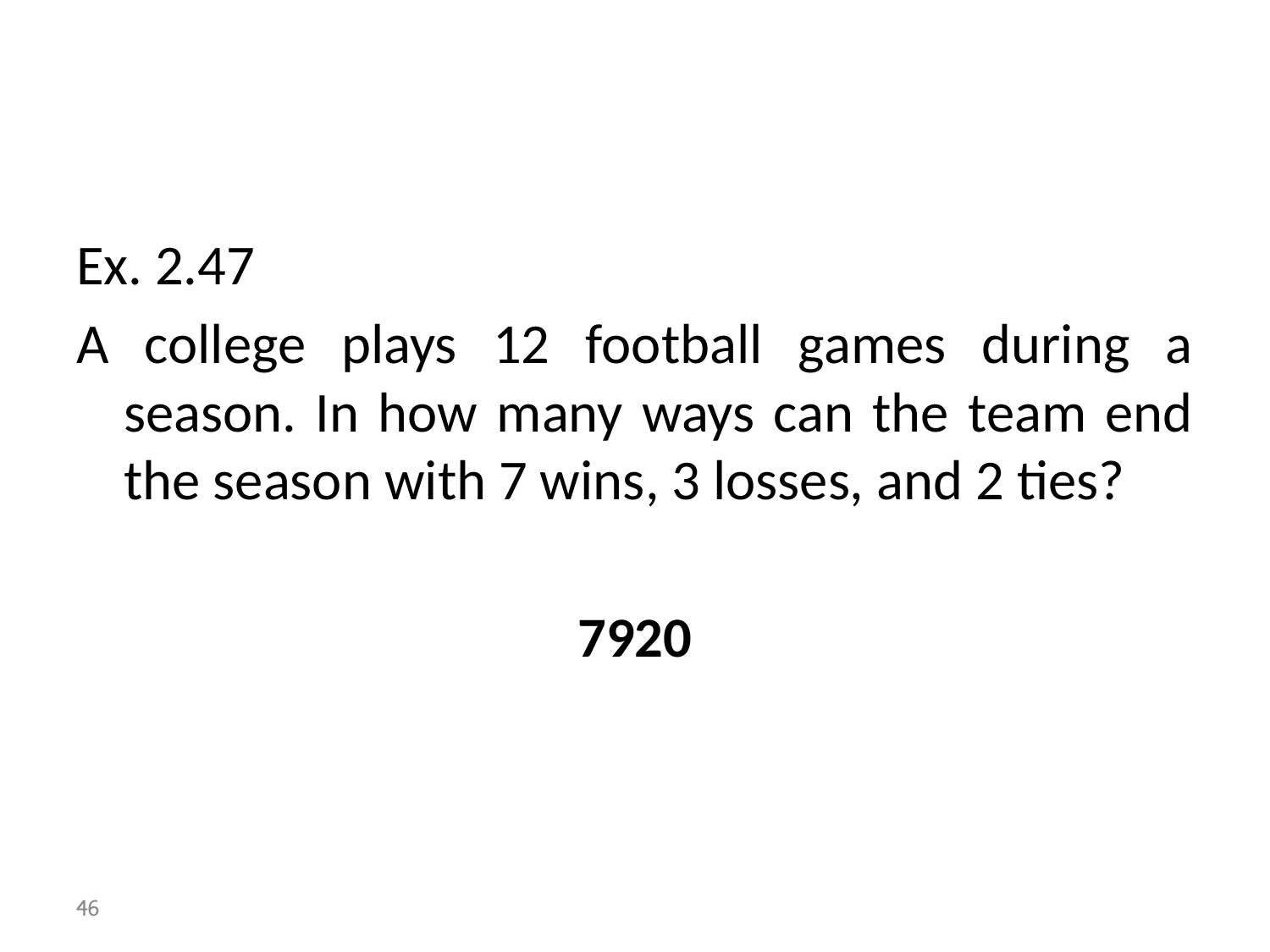

#
Ex. 2.47
A college plays 12 football games during a season. In how many ways can the team end the season with 7 wins, 3 losses, and 2 ties?

7920
46